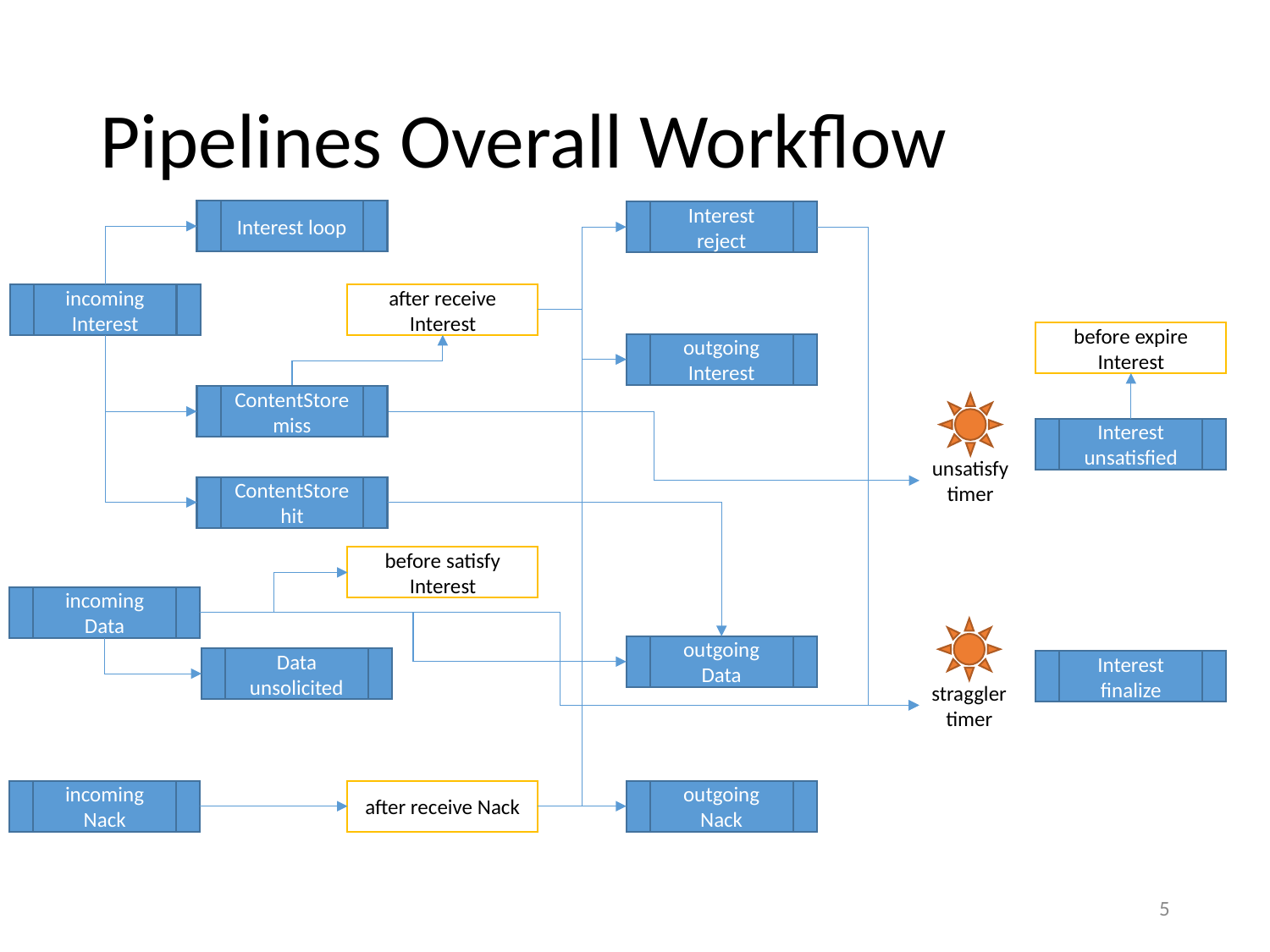

# Pipelines Overall Workflow
Interest loop
Interest reject
incoming Interest
after receive Interest
before expire Interest
outgoing Interest
ContentStore miss

unsatisfy
timer
Interest unsatisfied
ContentStore hit
before satisfy Interest
incoming Data

straggler
timer
outgoing Data
Data unsolicited
Interest finalize
incoming Nack
after receive Nack
outgoing Nack
5